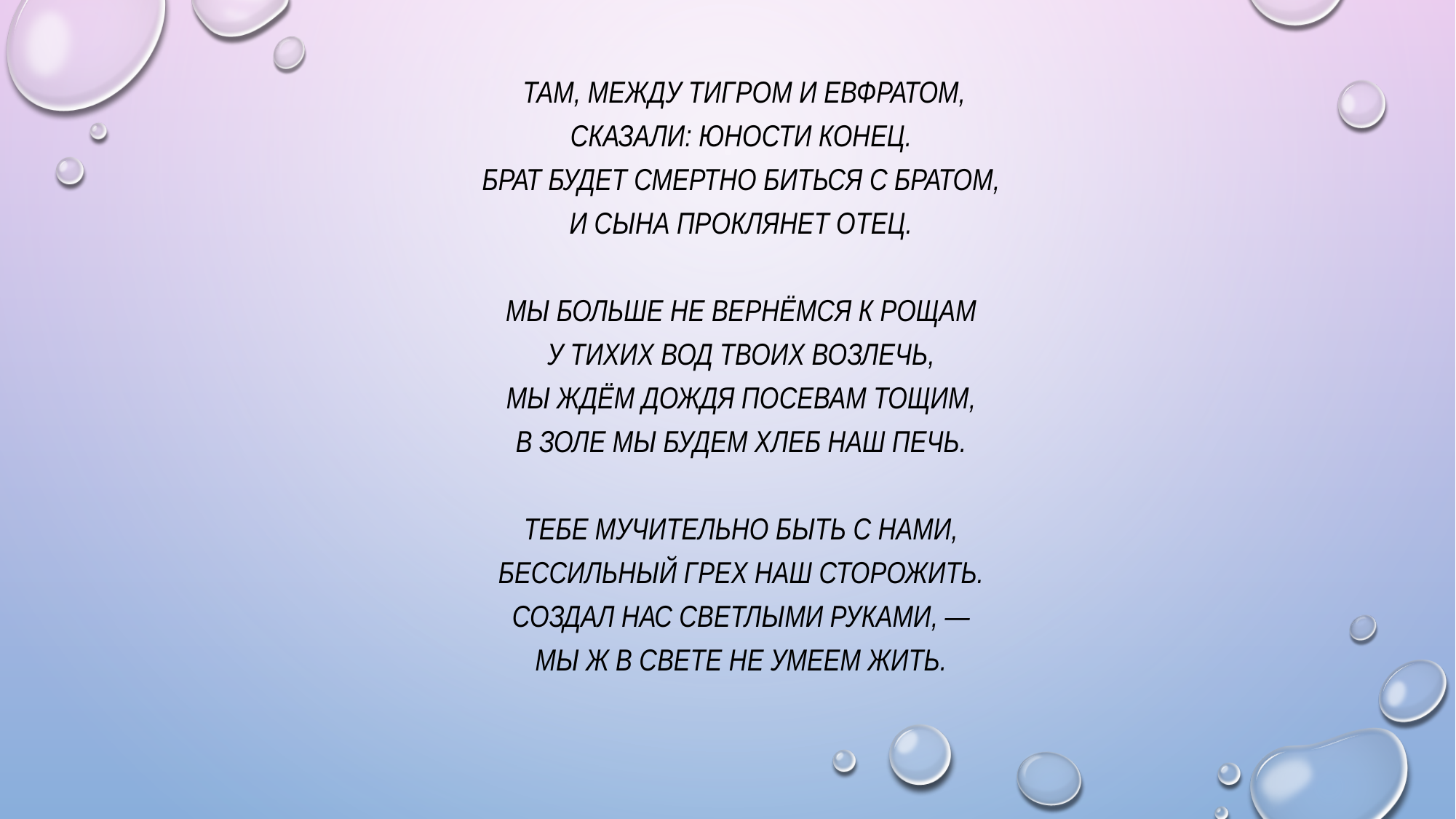

Там, между Тигром и Евфратом,
Сказали: юности конец.
Брат будет смертно биться с братом,
И сына проклянет отец.
Мы больше не вернёмся к рощам
У тихих вод Твоих возлечь,
Мы ждём дождя посевам тощим,
В золе мы будем хлеб наш печь.
Тебе мучительно быть с нами,
Бессильный грех наш сторожить.
Создал нас светлыми руками, —
Мы ж в свете не умеем жить.